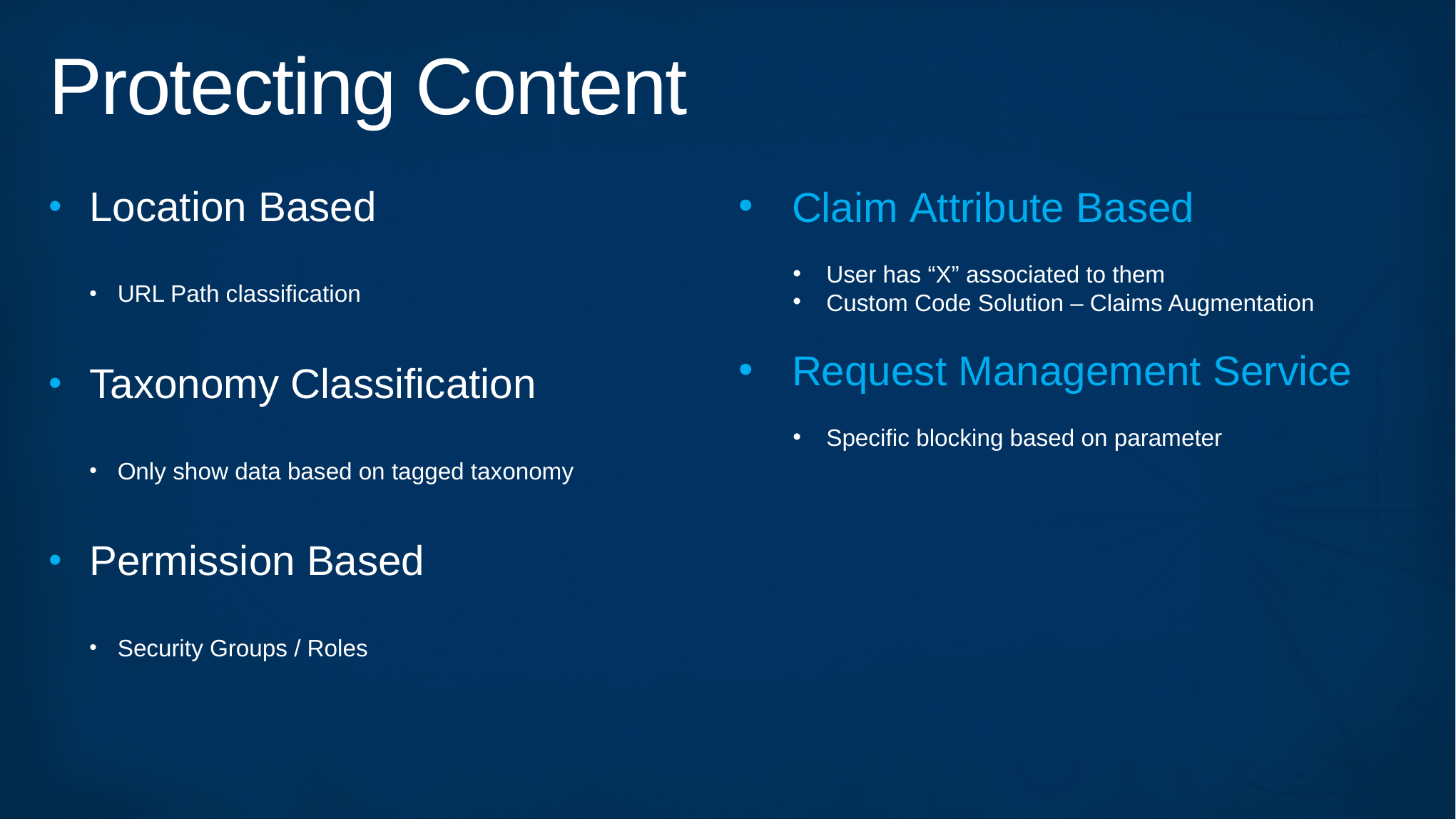

# Protecting Content
Location Based

URL Path classification

Taxonomy Classification

Only show data based on tagged taxonomy

Permission Based

Security Groups / Roles
Claim Attribute Based

User has “X” associated to them
Custom Code Solution – Claims Augmentation

Request Management Service

Specific blocking based on parameter